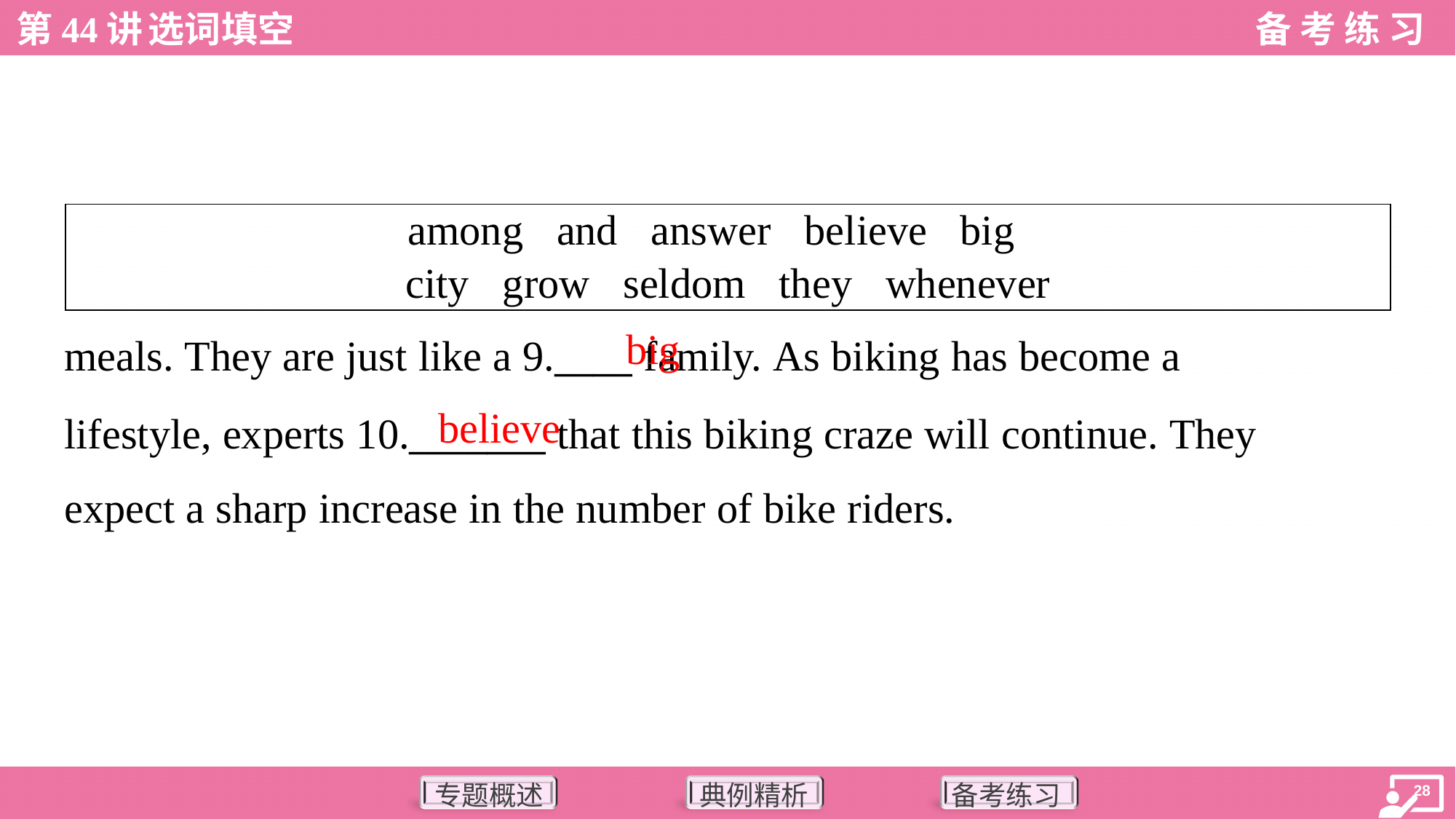

| among and answer believe big city grow seldom they whenever |
| --- |
big
meals. They are just like a 9.____ family. As biking has become a
lifestyle, experts 10._______ that this biking craze will continue. They
expect a sharp increase in the number of bike riders.
believe